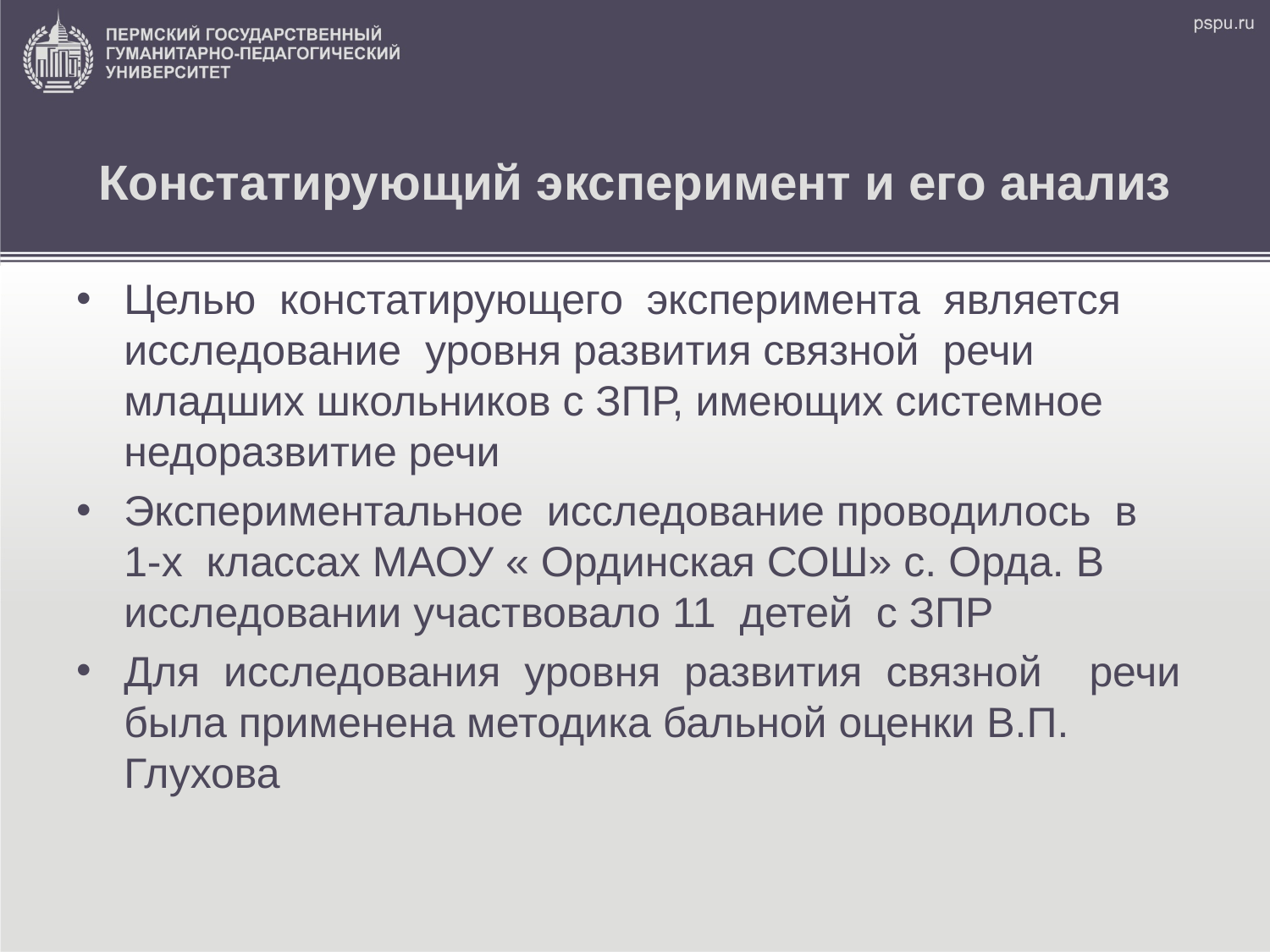

# Констатирующий эксперимент и его анализ
Целью  констатирующего  эксперимента  является  исследование  уровня развития связной  речи младших школьников с ЗПР, имеющих системное недоразвитие речи
Экспериментальное  исследование проводилось  в  1-х  классах МАОУ « Ординская СОШ» с. Орда. В  исследовании участвовало 11  детей  с ЗПР
Для  исследования  уровня  развития  связной    речи была применена методика бальной оценки В.П. Глухова